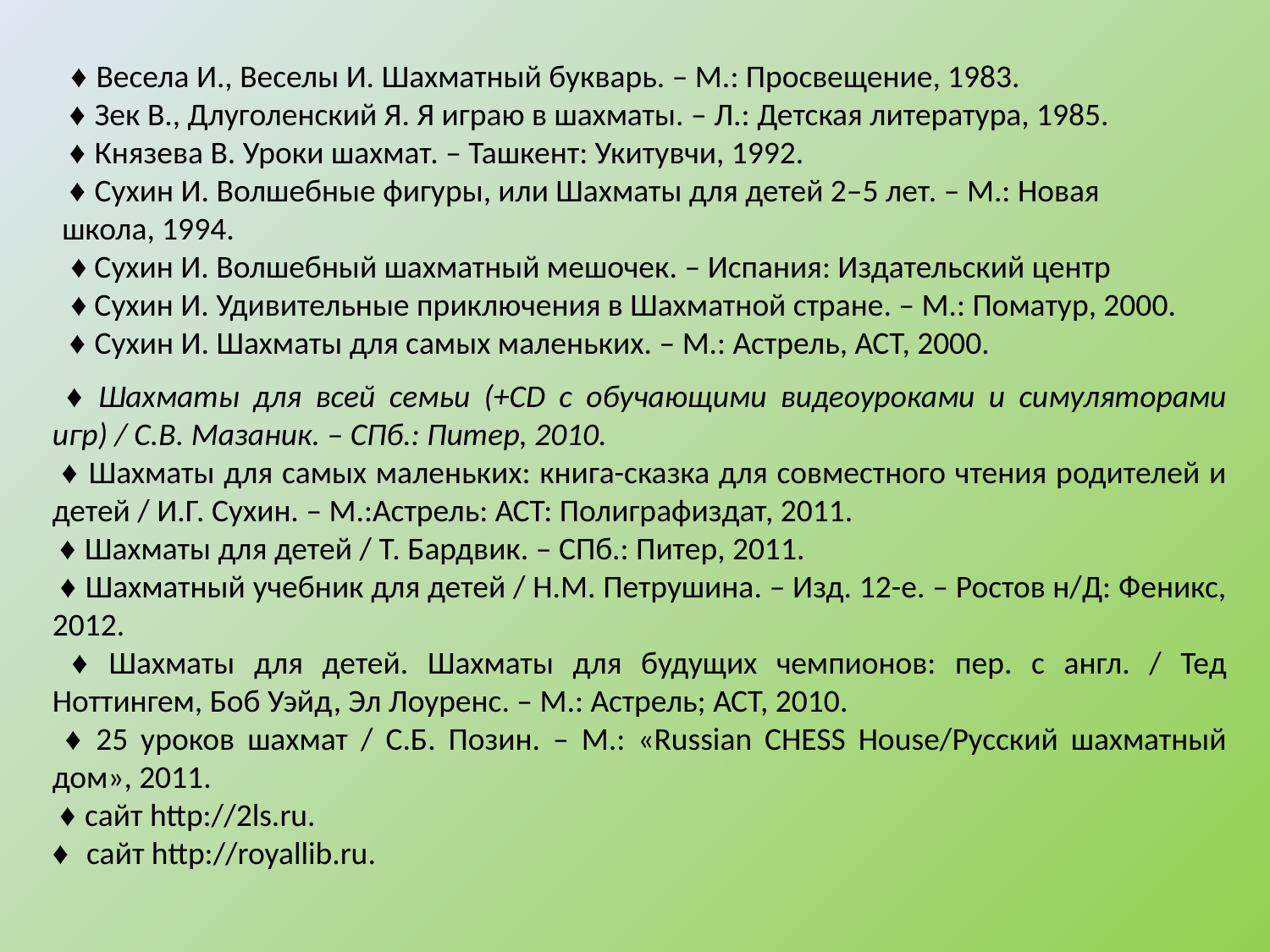

♦ Весела И., Веселы И. Шахматный букварь. – М.: Просвещение, 1983.
 ♦ Зек В., Длуголенский Я. Я играю в шахматы. – Л.: Детская литература, 1985.
 ♦ Князева В. Уроки шахмат. – Ташкент: Укитувчи, 1992.
 ♦ Сухин И. Волшебные фигуры, или Шахматы для детей 2–5 лет. – М.: Новая школа, 1994.
 ♦ Сухин И. Волшебный шахматный мешочек. – Испания: Издательский центр
 ♦ Сухин И. Удивительные приключения в Шахматной стране. – М.: Поматур, 2000.
 ♦ Сухин И. Шахматы для самых маленьких. – М.: Астрель, АСТ, 2000.
 ♦ Шахматы для всей семьи (+СD с обучающими видеоуроками и симуляторами игр) / С.В. Мазаник. – СПб.: Питер, 2010.
 ♦ Шахматы для самых маленьких: книга-сказка для совместного чтения родителей и детей / И.Г. Сухин. – М.:Астрель: АСТ: Полиграфиздат, 2011.
 ♦ Шахматы для детей / Т. Бардвик. – СПб.: Питер, 2011.
 ♦ Шахматный учебник для детей / Н.М. Петрушина. – Изд. 12-е. – Ростов н/Д: Феникс, 2012.
 ♦ Шахматы для детей. Шахматы для будущих чемпионов: пер. с англ. / Тед Ноттингем, Боб Уэйд, Эл Лоуренс. – М.: Астрель; АСТ, 2010.
 ♦ 25 уроков шахмат / С.Б. Позин. – М.: «Russian CHESS House/Русский шахматный дом», 2011.
 ♦ сайт http://2ls.ru.
♦  сайт http://royallib.ru.